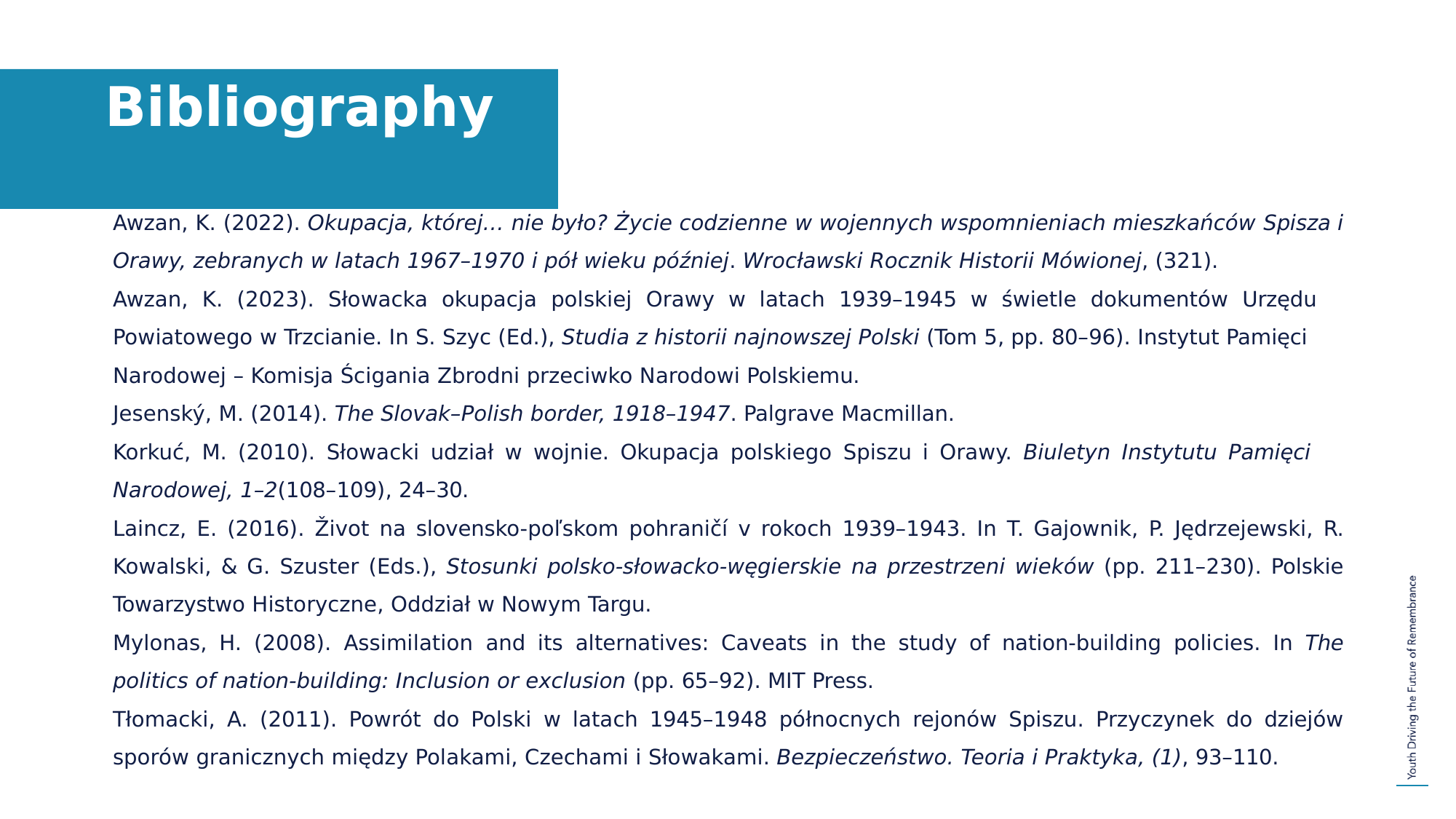

# Bibliography
Awzan, K. (2022). Okupacja, której… nie było? Życie codzienne w wojennych wspomnieniach mieszkańców Spisza i Orawy, zebranych w latach 1967–1970 i pół wieku później. Wrocławski Rocznik Historii Mówionej, (321).
Awzan, K. (2023). Słowacka okupacja polskiej Orawy w latach 1939–1945 w świetle dokumentów Urzędu
Powiatowego w Trzcianie. In S. Szyc (Ed.), Studia z historii najnowszej Polski (Tom 5, pp. 80–96). Instytut Pamięci
Narodowej – Komisja Ścigania Zbrodni przeciwko Narodowi Polskiemu.
Jesenský, M. (2014). The Slovak–Polish border, 1918–1947. Palgrave Macmillan.
Korkuć, M. (2010). Słowacki udział w wojnie. Okupacja polskiego Spiszu i Orawy. Biuletyn Instytutu Pamięci
Narodowej, 1–2(108–109), 24–30.
Laincz, E. (2016). Život na slovensko-poľskom pohraničí v rokoch 1939–1943. In T. Gajownik, P. Jędrzejewski, R. Kowalski, & G. Szuster (Eds.), Stosunki polsko-słowacko-węgierskie na przestrzeni wieków (pp. 211–230). Polskie Towarzystwo Historyczne, Oddział w Nowym Targu.
Mylonas, H. (2008). Assimilation and its alternatives: Caveats in the study of nation-building policies. In The politics of nation-building: Inclusion or exclusion (pp. 65–92). MIT Press.
Tłomacki, A. (2011). Powrót do Polski w latach 1945–1948 północnych rejonów Spiszu. Przyczynek do dziejów sporów granicznych między Polakami, Czechami i Słowakami. Bezpieczeństwo. Teoria i Praktyka, (1), 93–110.